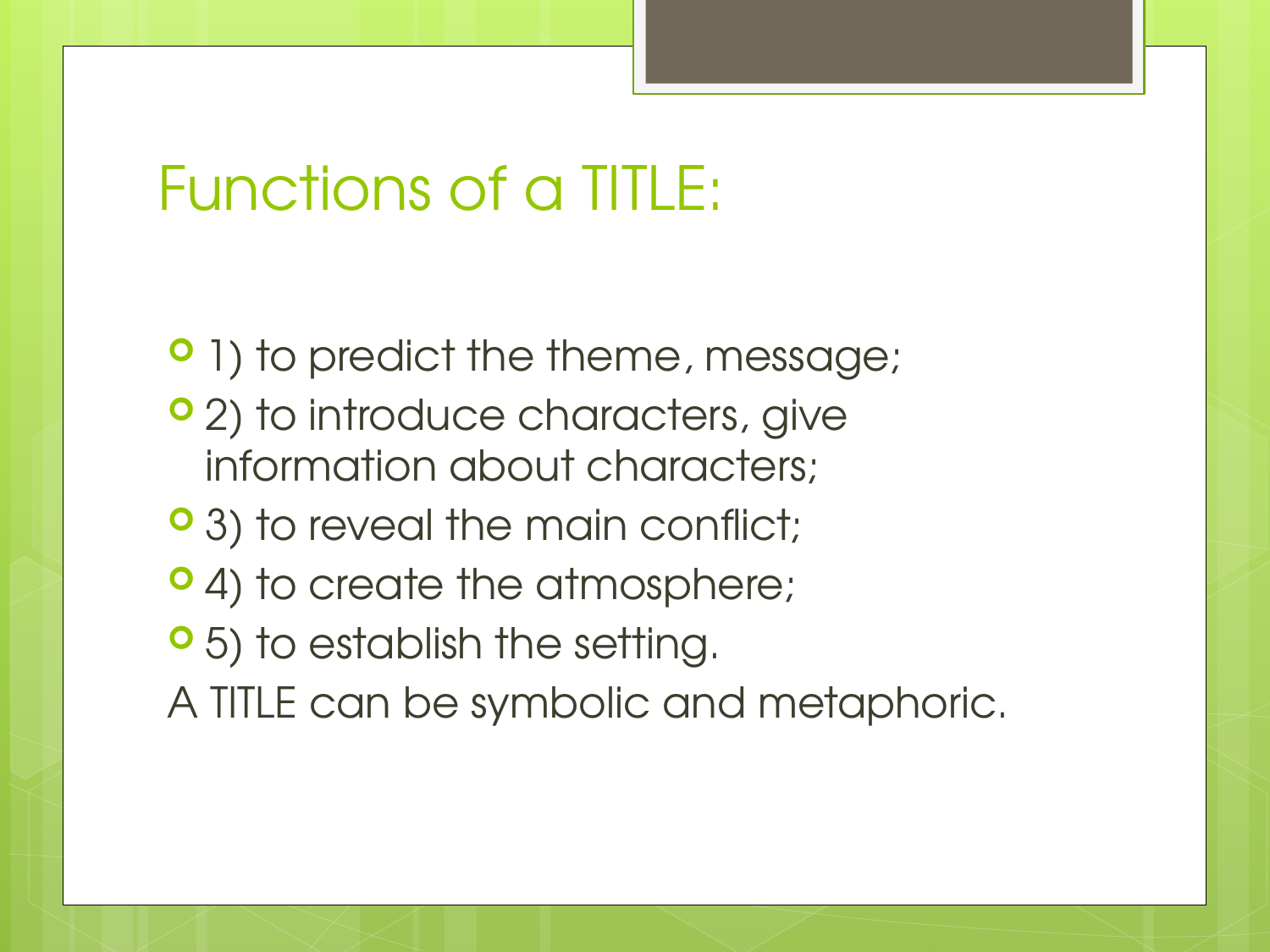

# Functions of a TITLE:
1) to predict the theme, message;
2) to introduce characters, give information about characters;
3) to reveal the main conflict;
4) to create the atmosphere;
5) to establish the setting.
A TITLE can be symbolic and metaphoric.